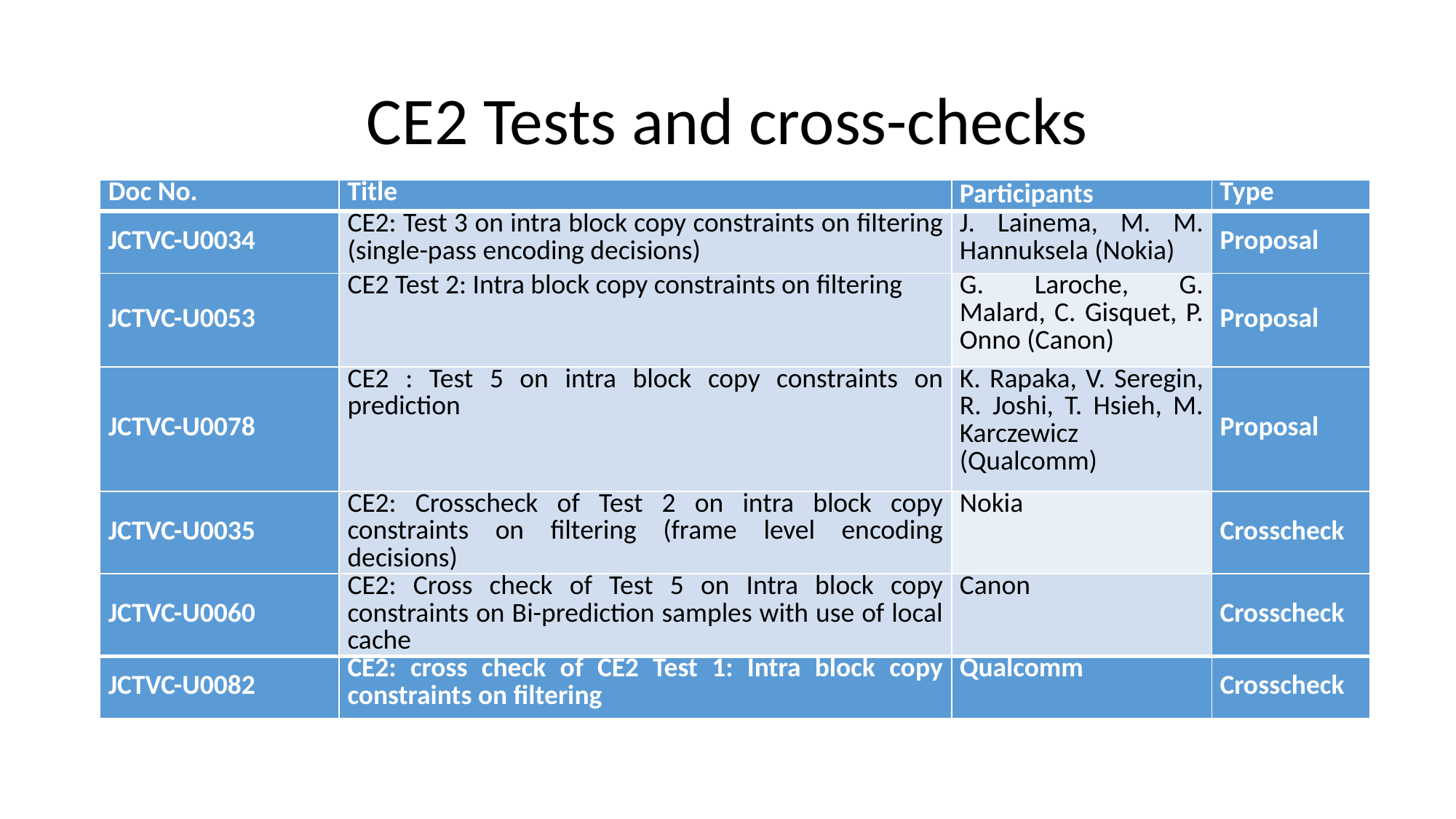

# CE2 Tests and cross-checks
| Doc No. | Title | Participants | Type |
| --- | --- | --- | --- |
| JCTVC-U0034 | CE2: Test 3 on intra block copy constraints on filtering (single-pass encoding decisions) | J. Lainema, M. M. Hannuksela (Nokia) | Proposal |
| JCTVC-U0053 | CE2 Test 2: Intra block copy constraints on filtering | G. Laroche, G. Malard, C. Gisquet, P. Onno (Canon) | Proposal |
| JCTVC-U0078 | CE2 : Test 5 on intra block copy constraints on prediction | K. Rapaka, V. Seregin, R. Joshi, T. Hsieh, M. Karczewicz (Qualcomm) | Proposal |
| JCTVC-U0035 | CE2: Crosscheck of Test 2 on intra block copy constraints on filtering (frame level encoding decisions) | Nokia | Crosscheck |
| JCTVC-U0060 | CE2: Cross check of Test 5 on Intra block copy constraints on Bi-prediction samples with use of local cache | Canon | Crosscheck |
| JCTVC-U0082 | CE2: cross check of CE2 Test 1: Intra block copy constraints on filtering | Qualcomm | Crosscheck |